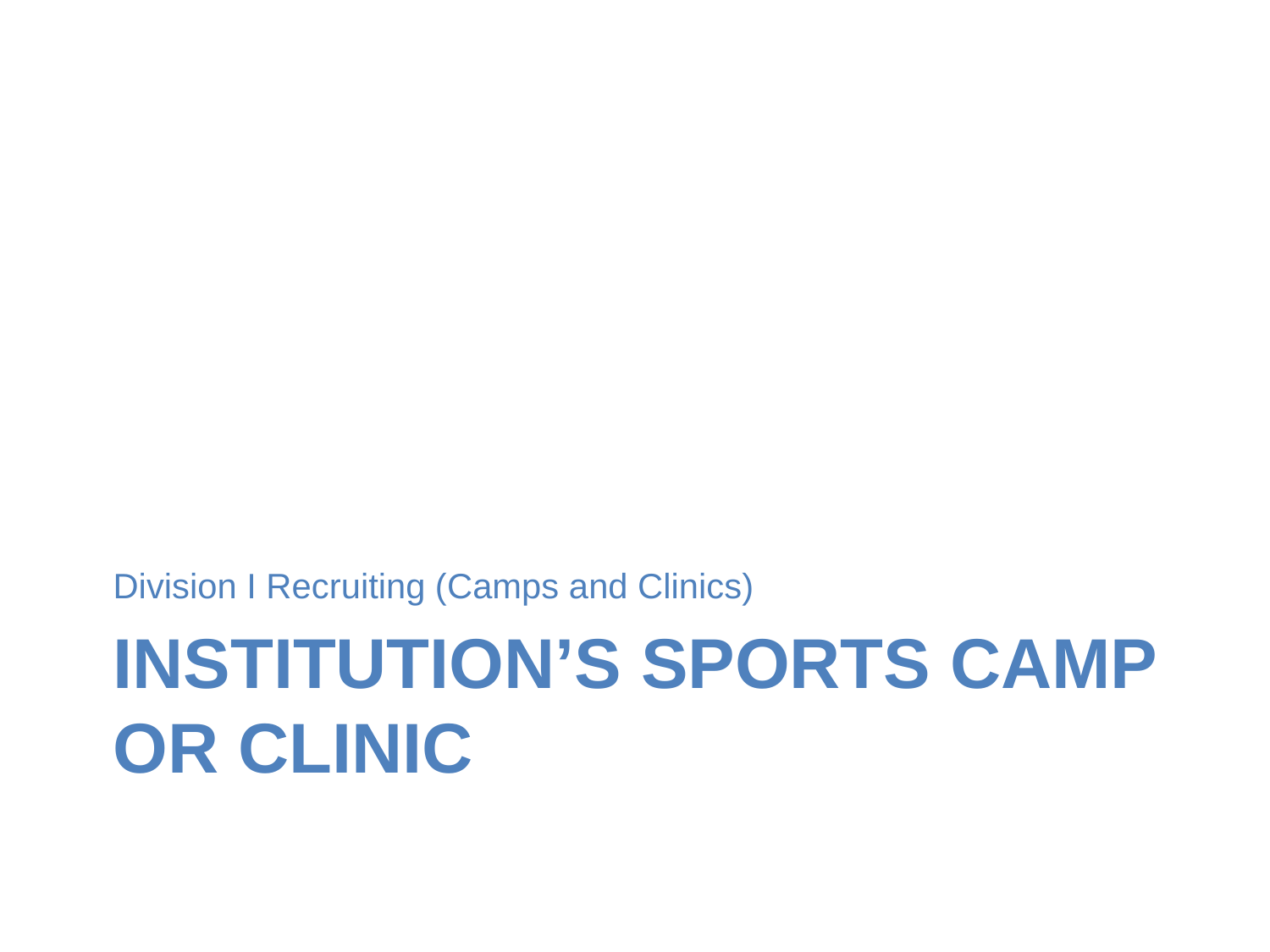

Division I Recruiting (Camps and Clinics)
# Institution’s Sports Camp or Clinic